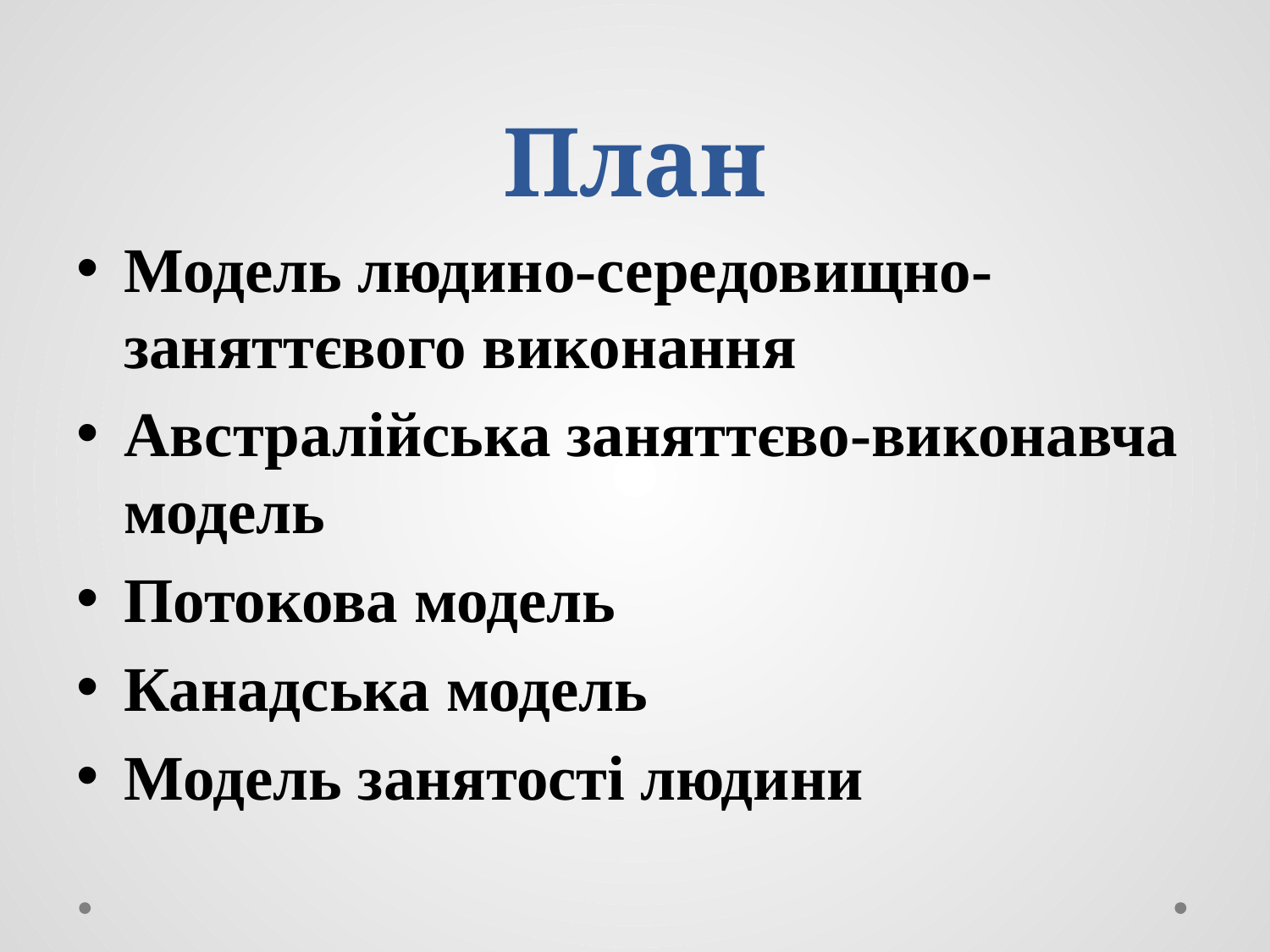

# План
Модель людино-середовищно-заняттєвого виконання
Австралійська заняттєво-виконавча модель
Потокова модель
Канадська модель
Модель занятості людини